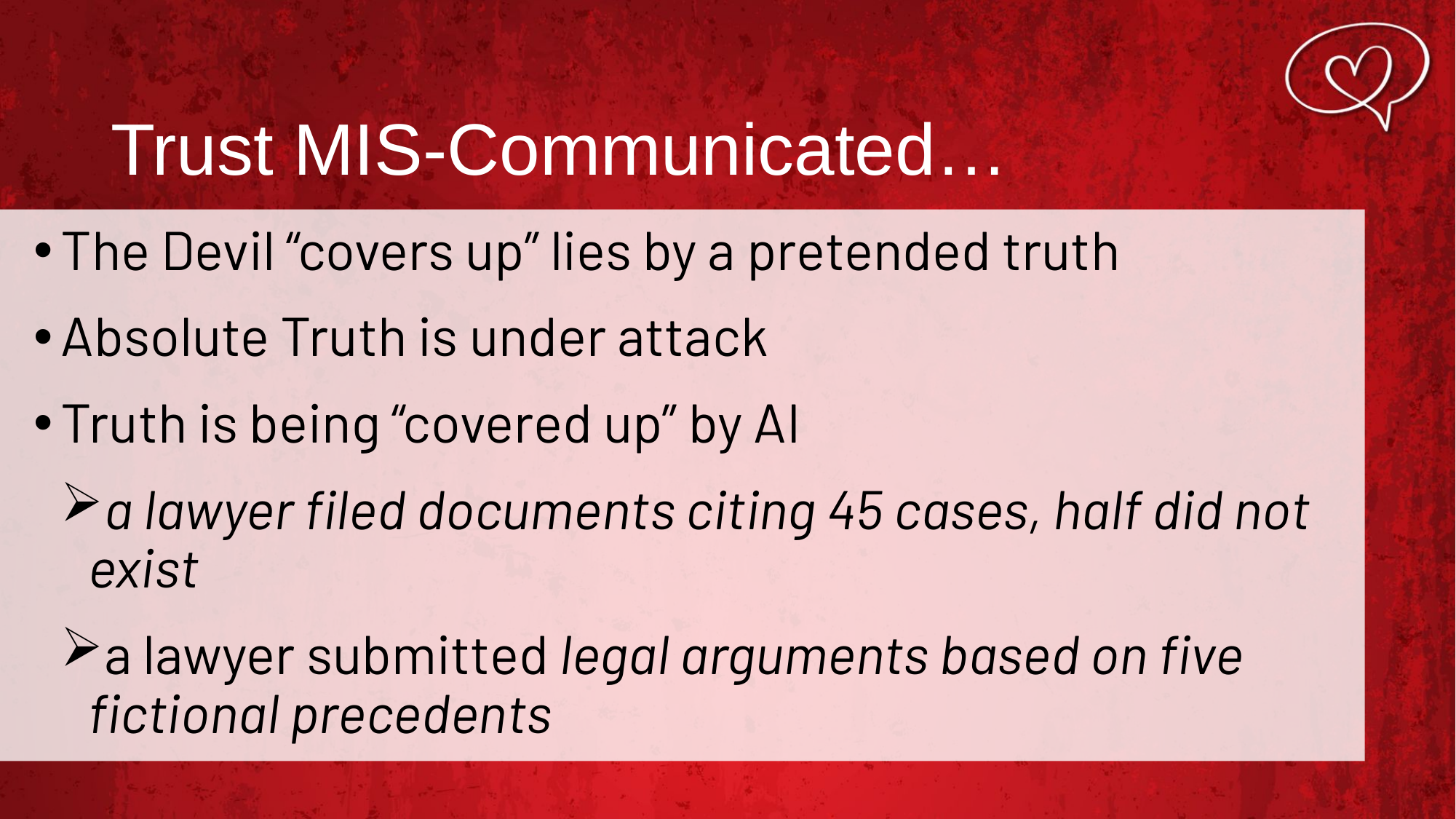

# Trust MIS-Communicated…
The Devil “covers up” lies by a pretended truth
Absolute Truth is under attack
Truth is being “covered up” by AI
a lawyer filed documents citing 45 cases, half did not exist
a lawyer submitted legal arguments based on five fictional precedents